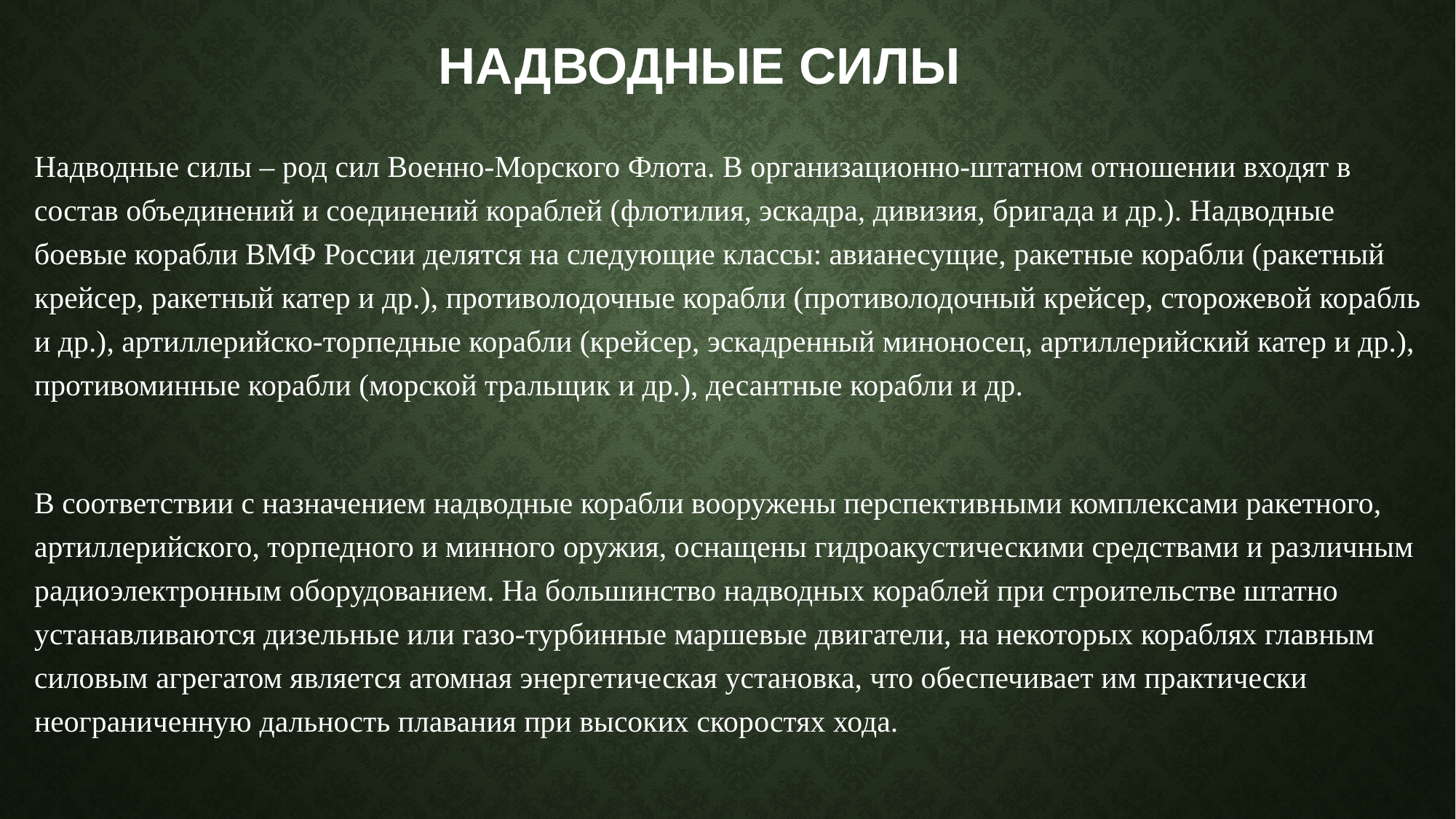

# Надводные силы
Надводные силы – род сил Военно-Морского Флота. В организационно-штатном отношении входят в состав объединений и соединений кораблей (флотилия, эскадра, дивизия, бригада и др.). Надводные боевые корабли ВМФ России делятся на следующие классы: авианесущие, ракетные корабли (ракетный крейсер, ракетный катер и др.), противолодочные корабли (противолодочный крейсер, сторожевой корабль и др.), артиллерийско-торпедные корабли (крейсер, эскадренный миноносец, артиллерийский катер и др.), противоминные корабли (морской тральщик и др.), десантные корабли и др.

В соответствии с назначением надводные корабли вооружены перспективными комплексами ракетного, артиллерийского, торпедного и минного оружия, оснащены гидроакустическими средствами и различным радиоэлектронным оборудованием. На большинство надводных кораблей при строительстве штатно устанавливаются дизельные или газо-турбинные маршевые двигатели, на некоторых кораблях главным силовым агрегатом является атомная энергетическая установка, что обеспечивает им практически неограниченную дальность плавания при высоких скоростях хода.